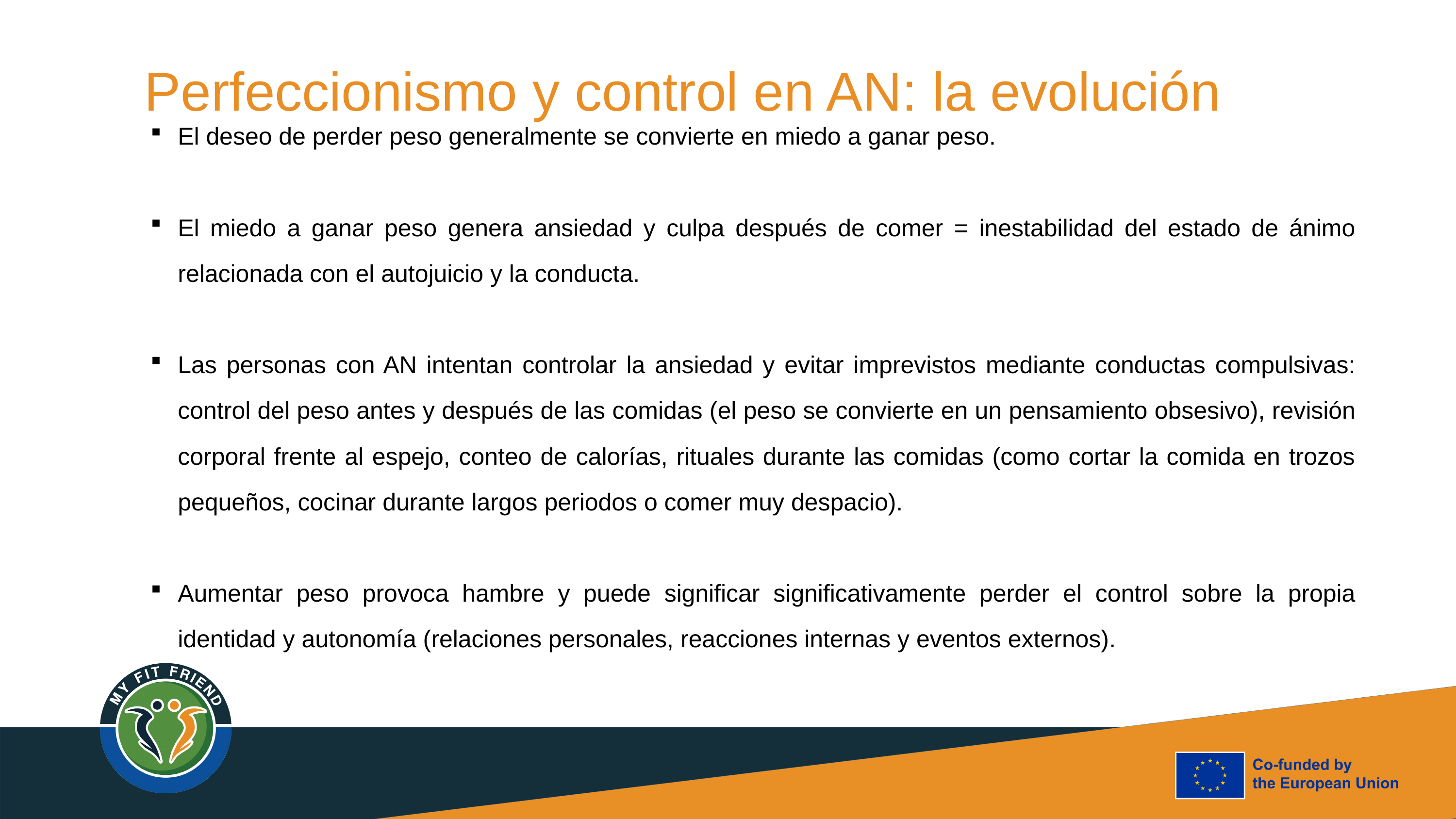

Perfeccionismo y control en AN: la evolución

El deseo de perder peso generalmente se convierte en miedo a ganar peso.

El miedo a ganar peso genera ansiedad y culpa después de comer = inestabilidad del estado de ánimo relacionada con el autojuicio y la conducta.

Las personas con AN intentan controlar la ansiedad y evitar imprevistos mediante conductas compulsivas: control del peso antes y después de las comidas (el peso se convierte en un pensamiento obsesivo), revisión corporal frente al espejo, conteo de calorías, rituales durante las comidas (como cortar la comida en trozos pequeños, cocinar durante largos periodos o comer muy despacio).

Aumentar peso provoca hambre y puede significar significativamente perder el control sobre la propia identidad y autonomía (relaciones personales, reacciones internas y eventos externos).